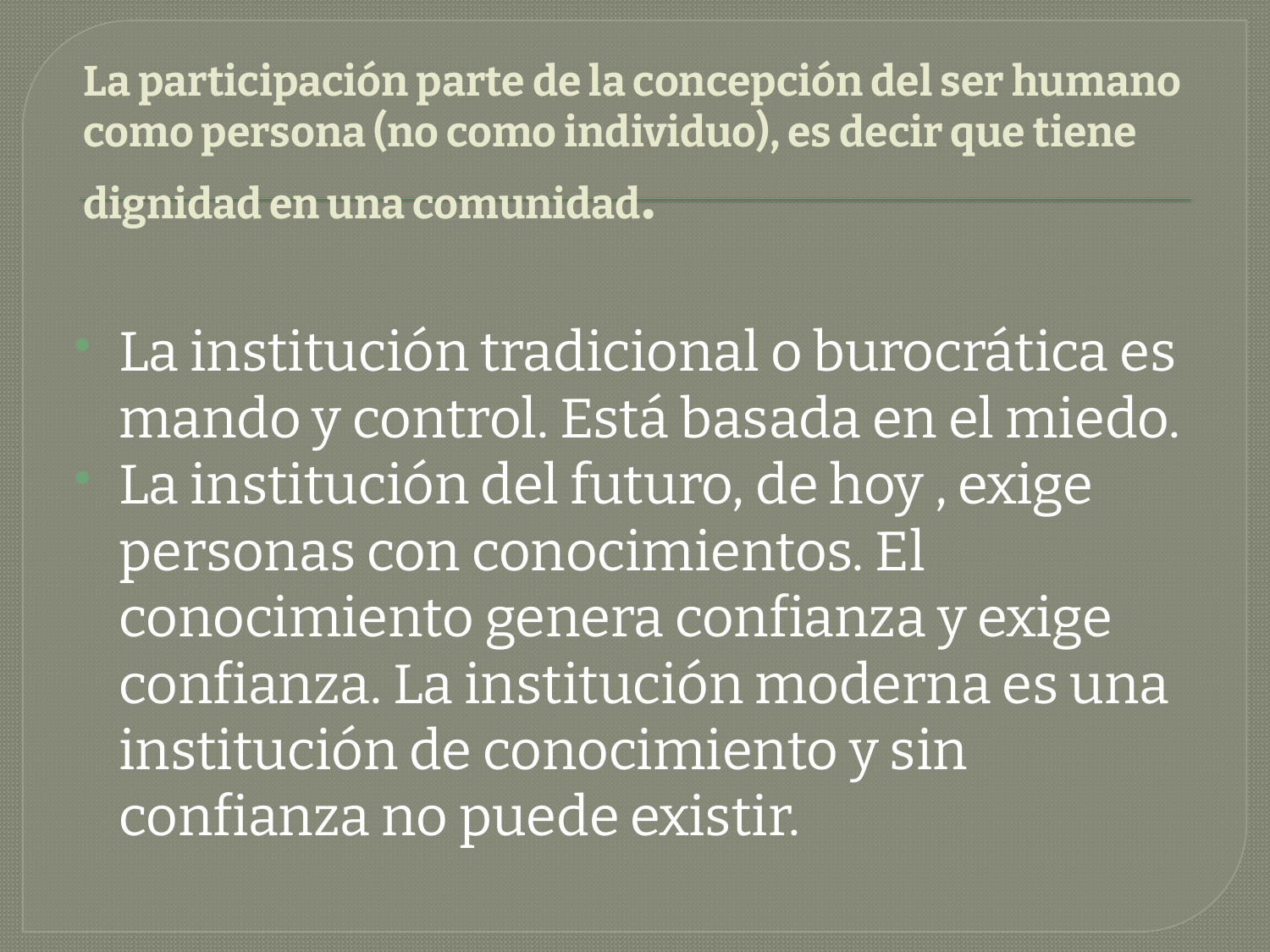

# La participación parte de la concepción del ser humano como persona (no como individuo), es decir que tiene dignidad en una comunidad.
La institución tradicional o burocrática es mando y control. Está basada en el miedo.
La institución del futuro, de hoy , exige personas con conocimientos. El conocimiento genera confianza y exige confianza. La institución moderna es una institución de conocimiento y sin confianza no puede existir.